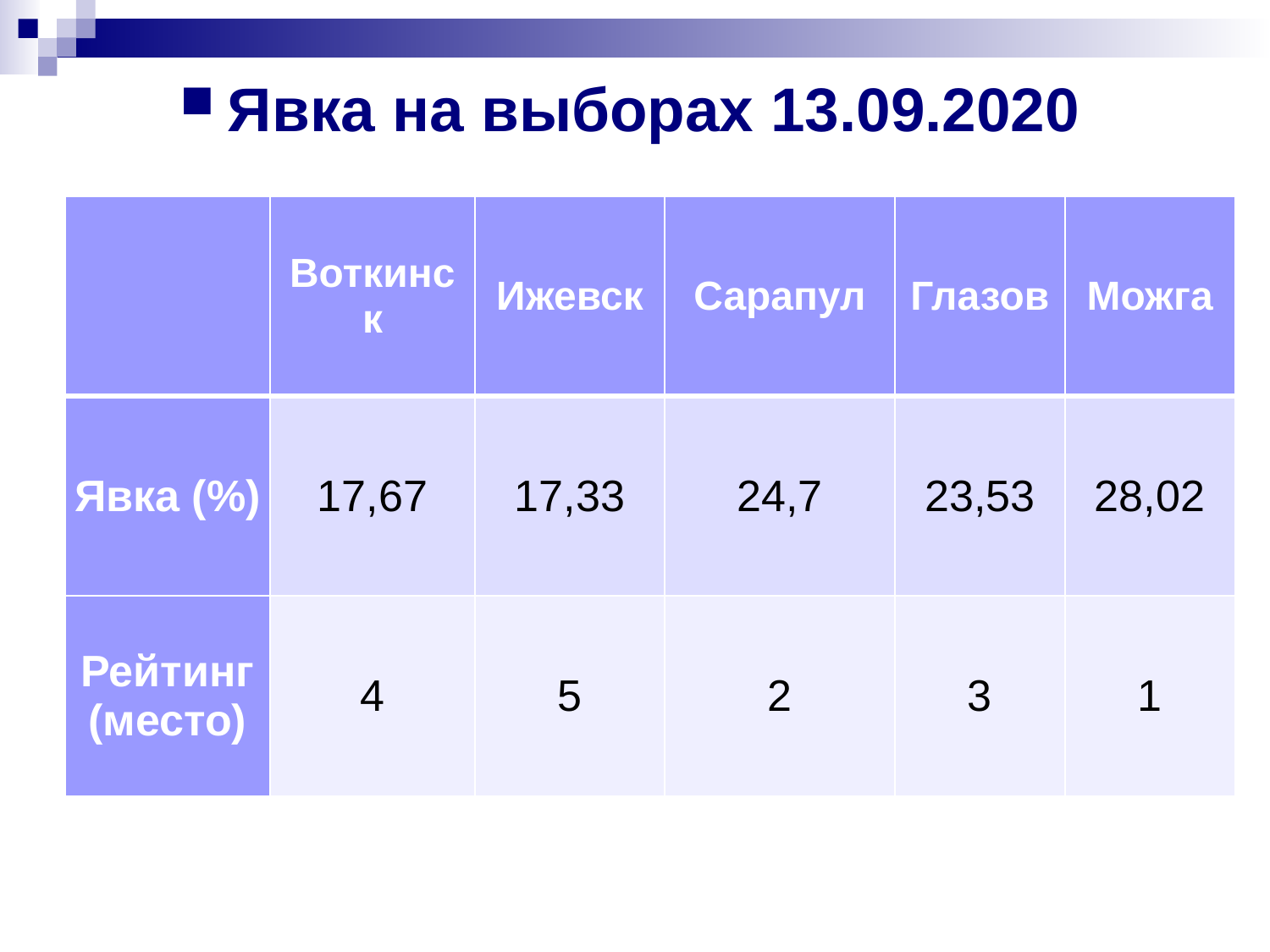

Явка на выборах 13.09.2020
|  | Воткинск | Ижевск | Сарапул | Глазов | Можга |
| --- | --- | --- | --- | --- | --- |
| Явка (%) | 17,67 | 17,33 | 24,7 | 23,53 | 28,02 |
| Рейтинг (место) | 4 | 5 | 2 | 3 | 1 |